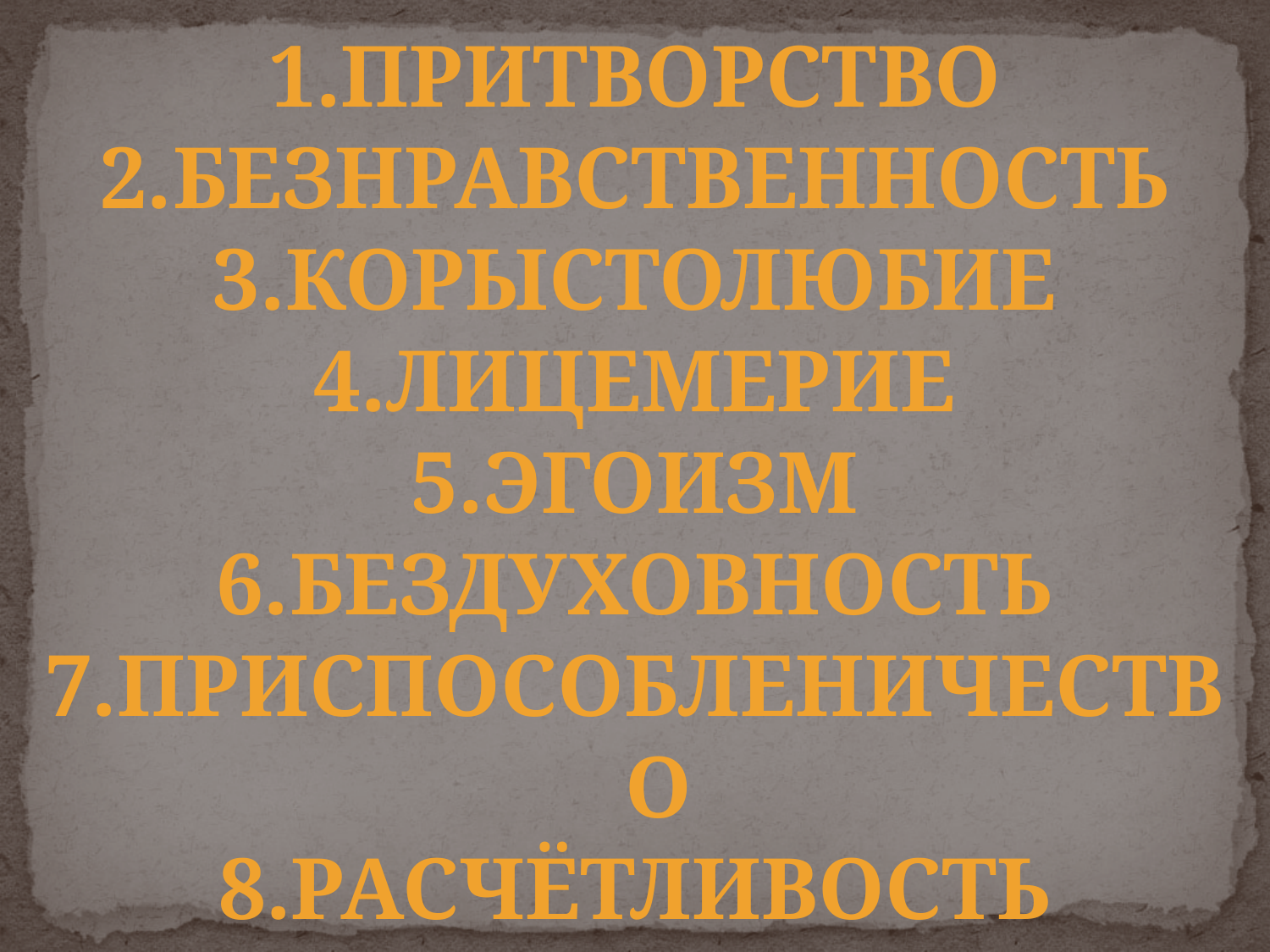

Притворство
Безнравственность
Корыстолюбие
Лицемерие
Эгоизм
Бездуховность
Приспособленичество
Расчётливость
замкнутость